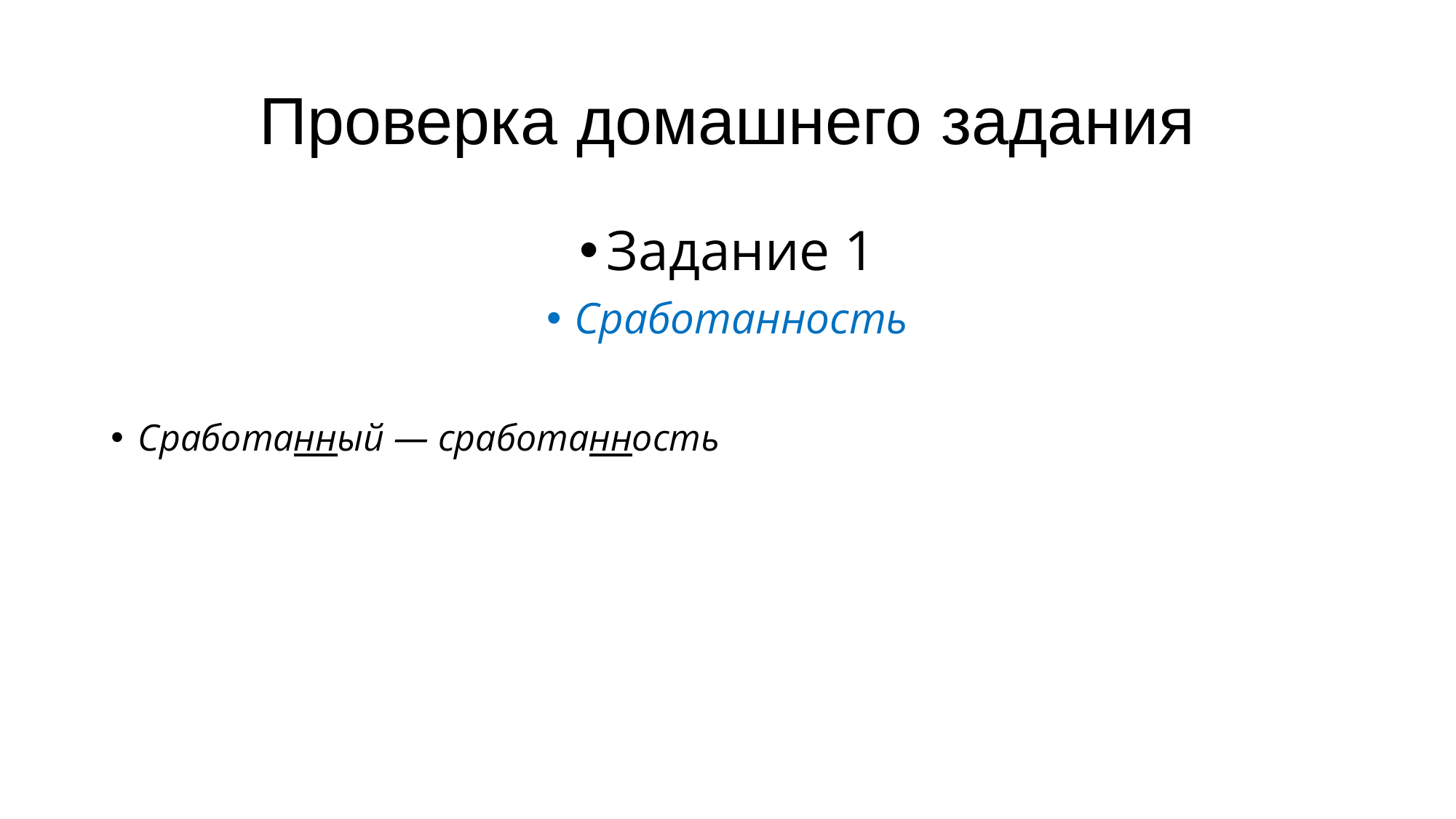

# Проверка домашнего задания
Задание 1
Сработанность

Сработанный — сработанность